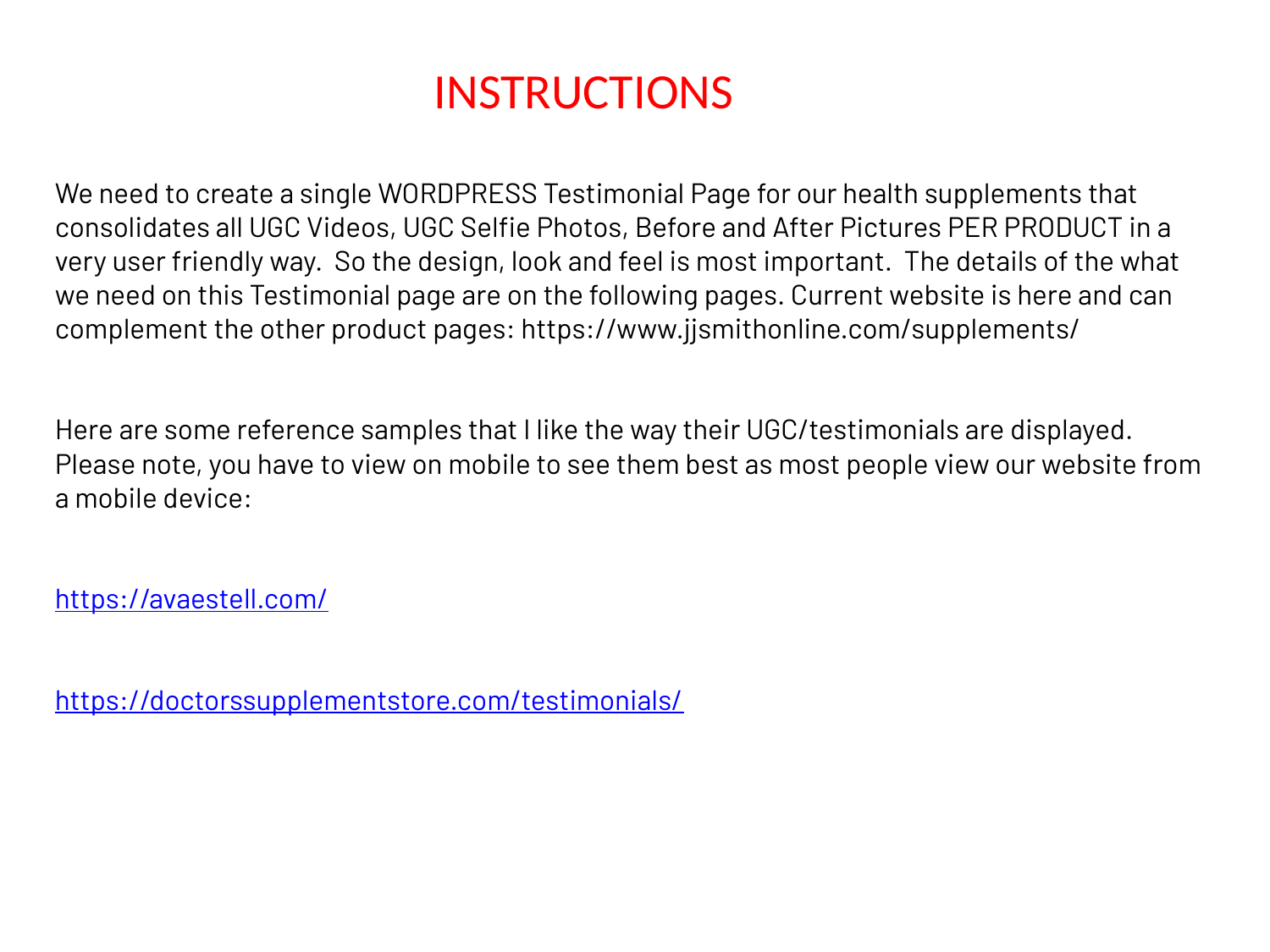

INSTRUCTIONS
We need to create a single WORDPRESS Testimonial Page for our health supplements that consolidates all UGC Videos, UGC Selfie Photos, Before and After Pictures PER PRODUCT in a very user friendly way.  So the design, look and feel is most important.  The details of the what we need on this Testimonial page are on the following pages. Current website is here and can complement the other product pages: https://www.jjsmithonline.com/supplements/

Here are some reference samples that I like the way their UGC/testimonials are displayed. Please note, you have to view on mobile to see them best as most people view our website from a mobile device:

https://avaestell.com/

https://doctorssupplementstore.com/testimonials/